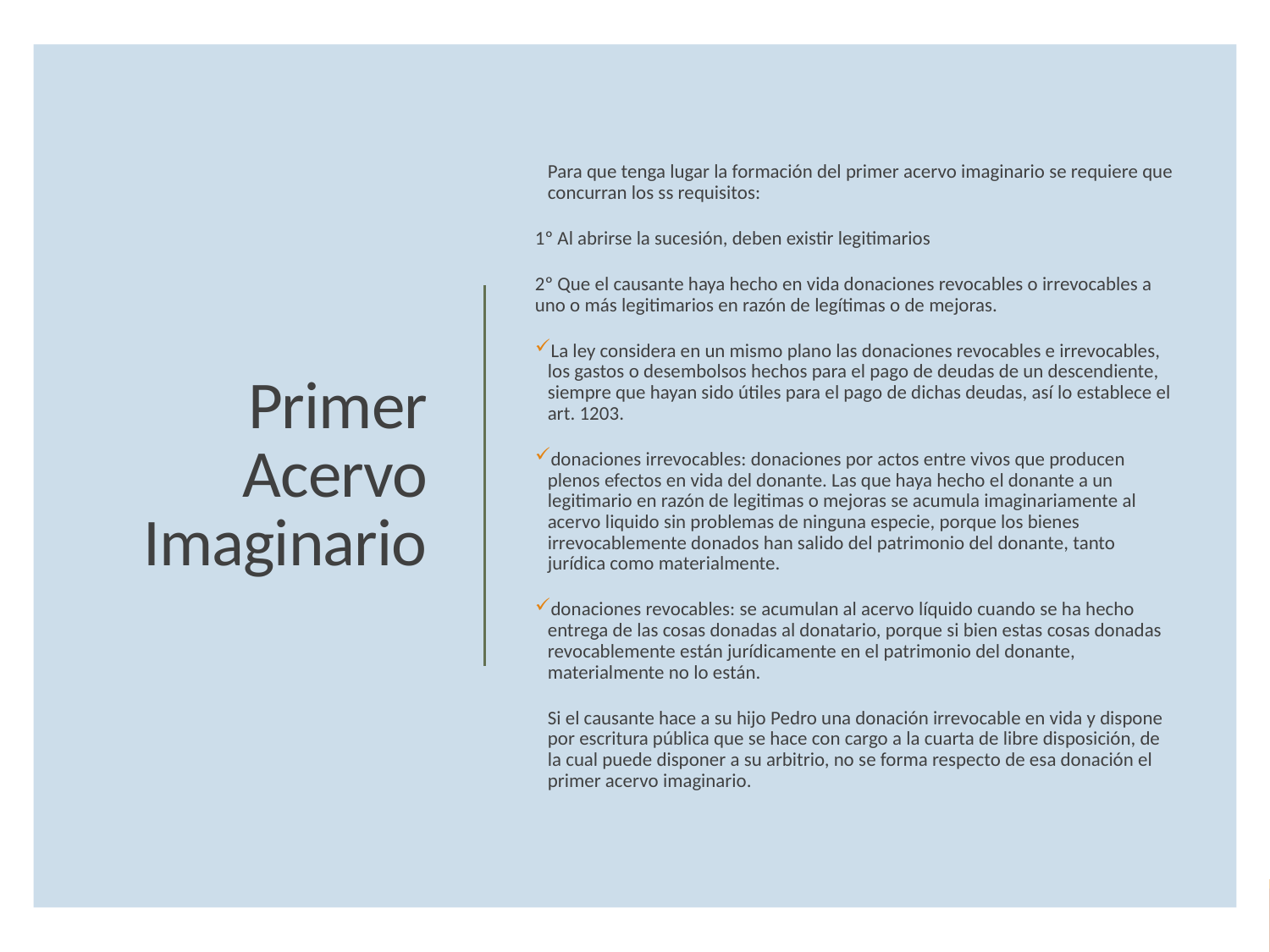

Para que tenga lugar la formación del primer acervo imaginario se requiere que concurran los ss requisitos:
1º Al abrirse la sucesión, deben existir legitimarios
2º Que el causante haya hecho en vida donaciones revocables o irrevocables a uno o más legitimarios en razón de legítimas o de mejoras.
La ley considera en un mismo plano las donaciones revocables e irrevocables, los gastos o desembolsos hechos para el pago de deudas de un descendiente, siempre que hayan sido útiles para el pago de dichas deudas, así lo establece el art. 1203.
donaciones irrevocables: donaciones por actos entre vivos que producen plenos efectos en vida del donante. Las que haya hecho el donante a un legitimario en razón de legitimas o mejoras se acumula imaginariamente al acervo liquido sin problemas de ninguna especie, porque los bienes irrevocablemente donados han salido del patrimonio del donante, tanto jurídica como materialmente.
donaciones revocables: se acumulan al acervo líquido cuando se ha hecho entrega de las cosas donadas al donatario, porque si bien estas cosas donadas revocablemente están jurídicamente en el patrimonio del donante, materialmente no lo están.
Si el causante hace a su hijo Pedro una donación irrevocable en vida y dispone por escritura pública que se hace con cargo a la cuarta de libre disposición, de la cual puede disponer a su arbitrio, no se forma respecto de esa donación el primer acervo imaginario.
# Primer Acervo Imaginario